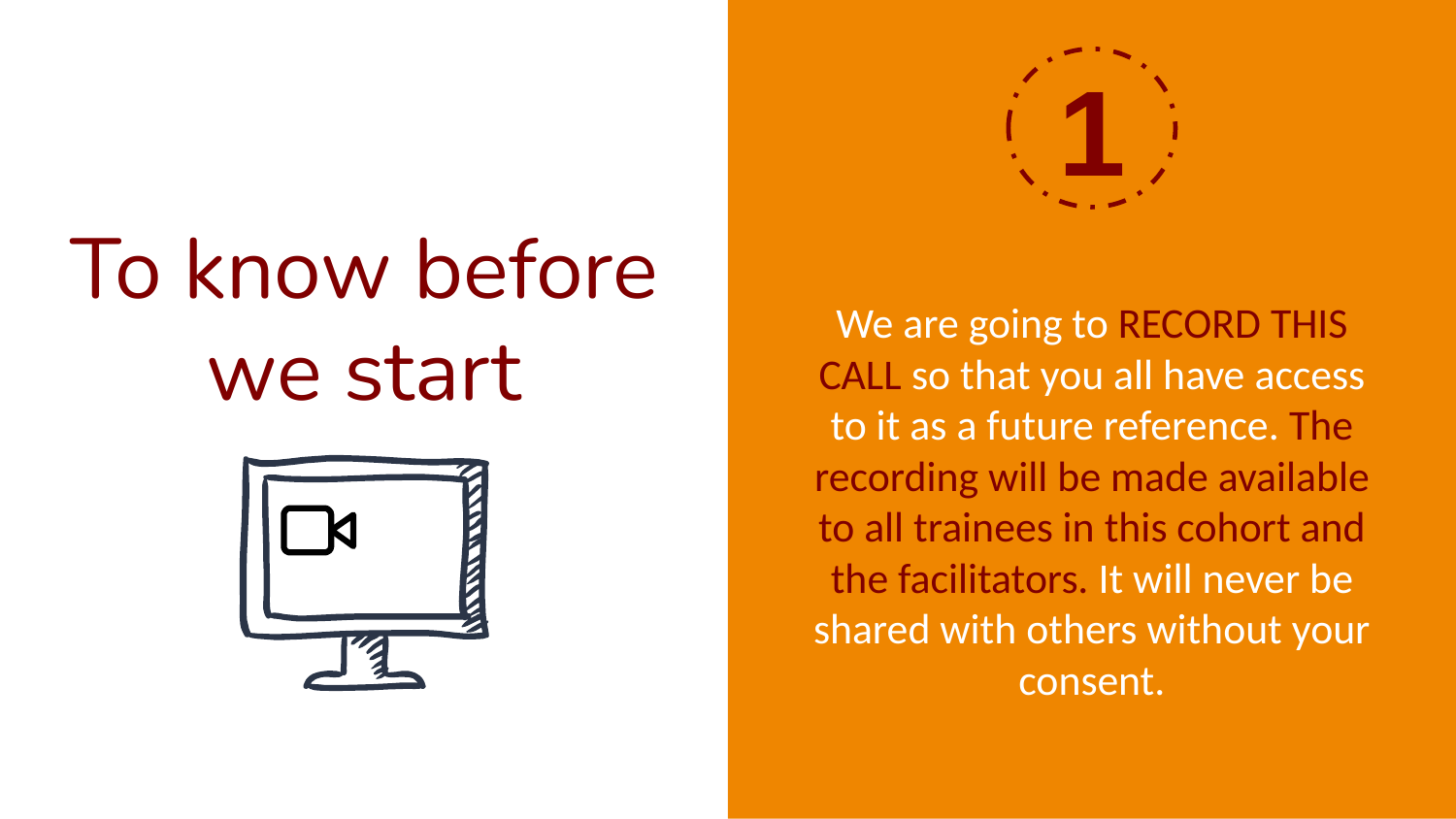

1

# To know before we start
We are going to RECORD THIS CALL so that you all have access to it as a future reference. The recording will be made available to all trainees in this cohort and the facilitators. It will never be shared with others without your consent.